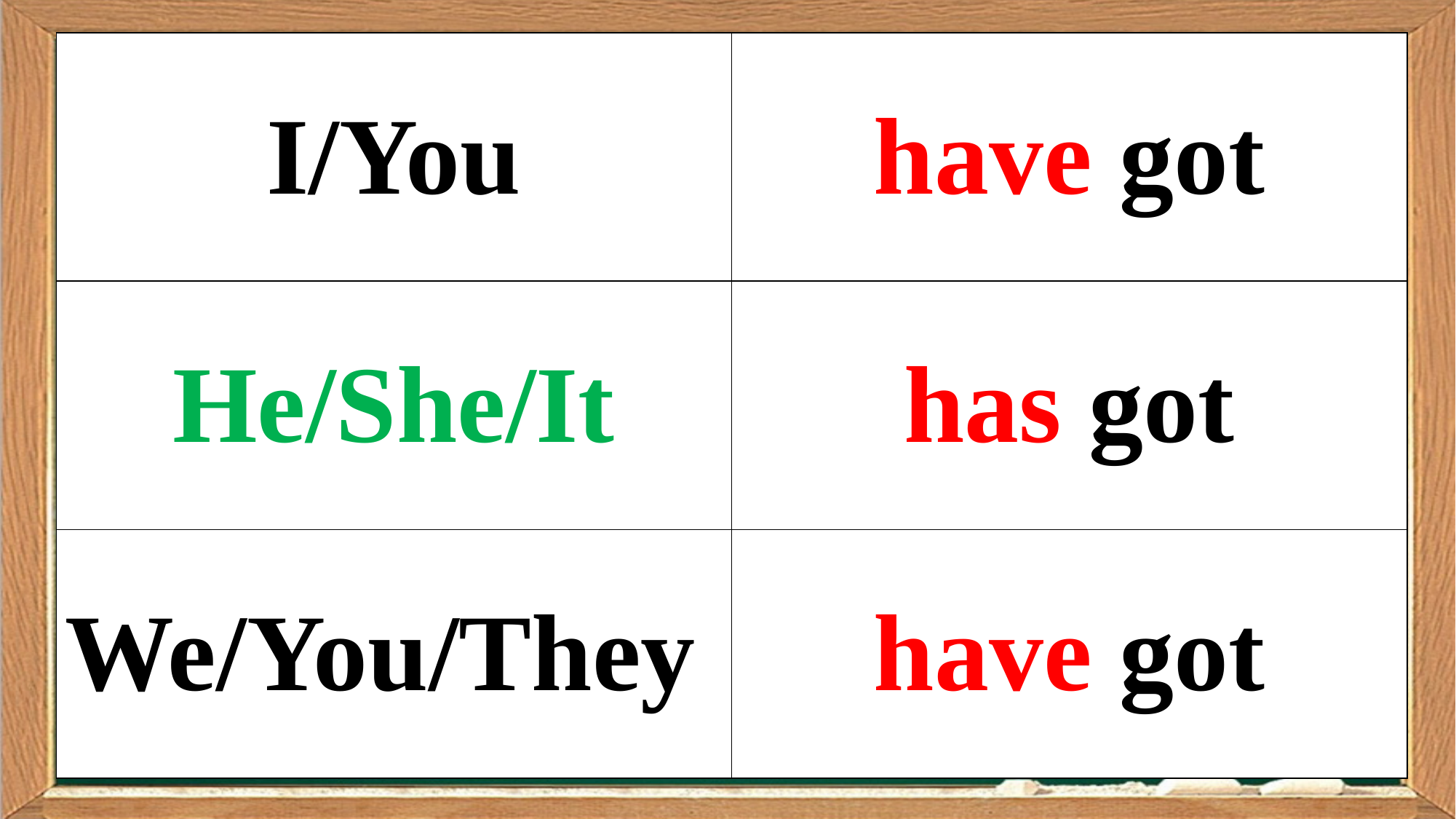

#
| I/You | have got |
| --- | --- |
| He/She/It | has got |
| We/You/They | have got |